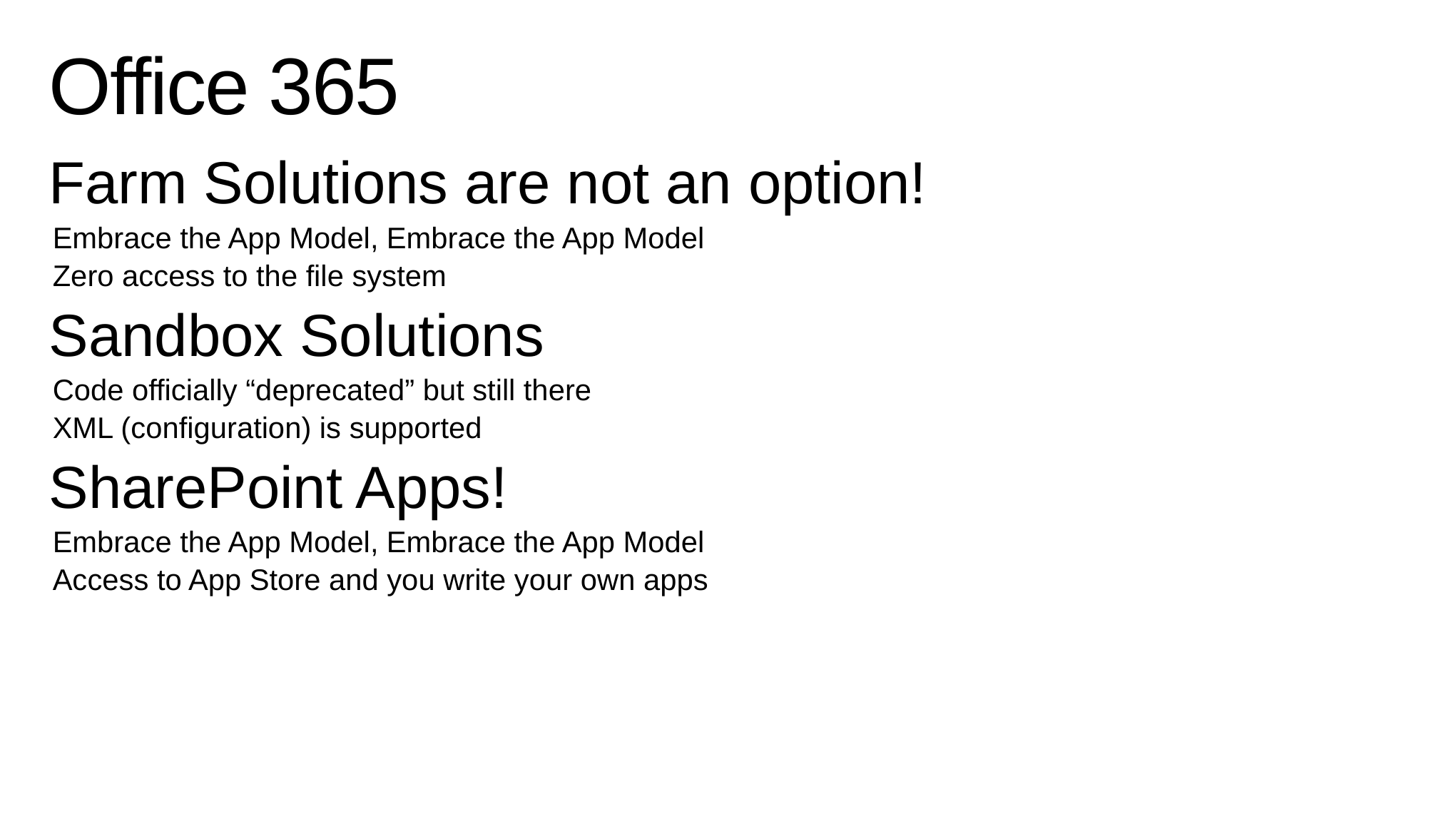

# Office 365
Farm Solutions are not an option!
Embrace the App Model, Embrace the App Model
Zero access to the file system
Sandbox Solutions
Code officially “deprecated” but still there
XML (configuration) is supported
SharePoint Apps!
Embrace the App Model, Embrace the App Model
Access to App Store and you write your own apps